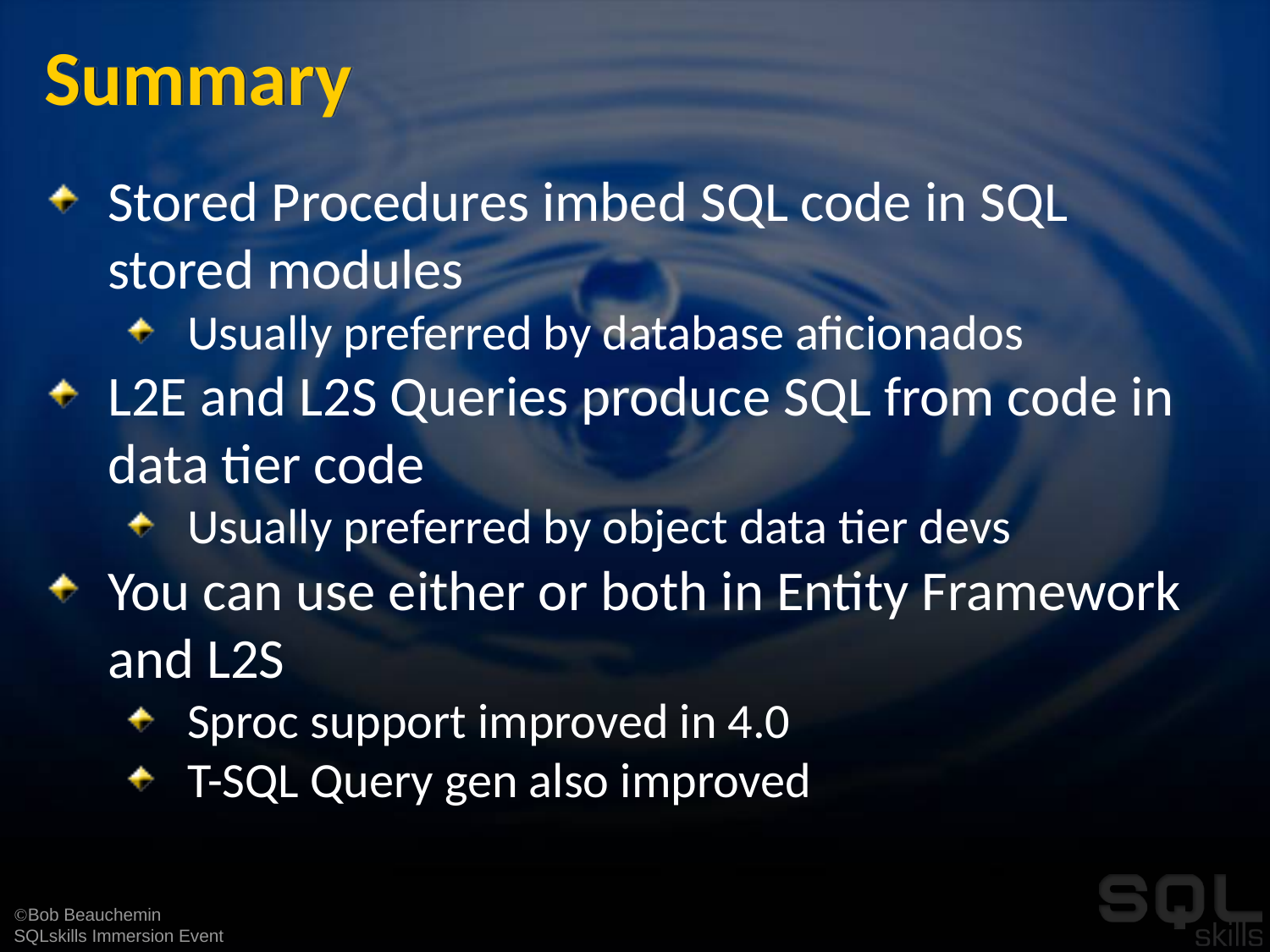

# Summary
Stored Procedures imbed SQL code in SQL stored modules
Usually preferred by database aficionados
L2E and L2S Queries produce SQL from code in data tier code
Usually preferred by object data tier devs
You can use either or both in Entity Framework and L2S
Sproc support improved in 4.0
T-SQL Query gen also improved